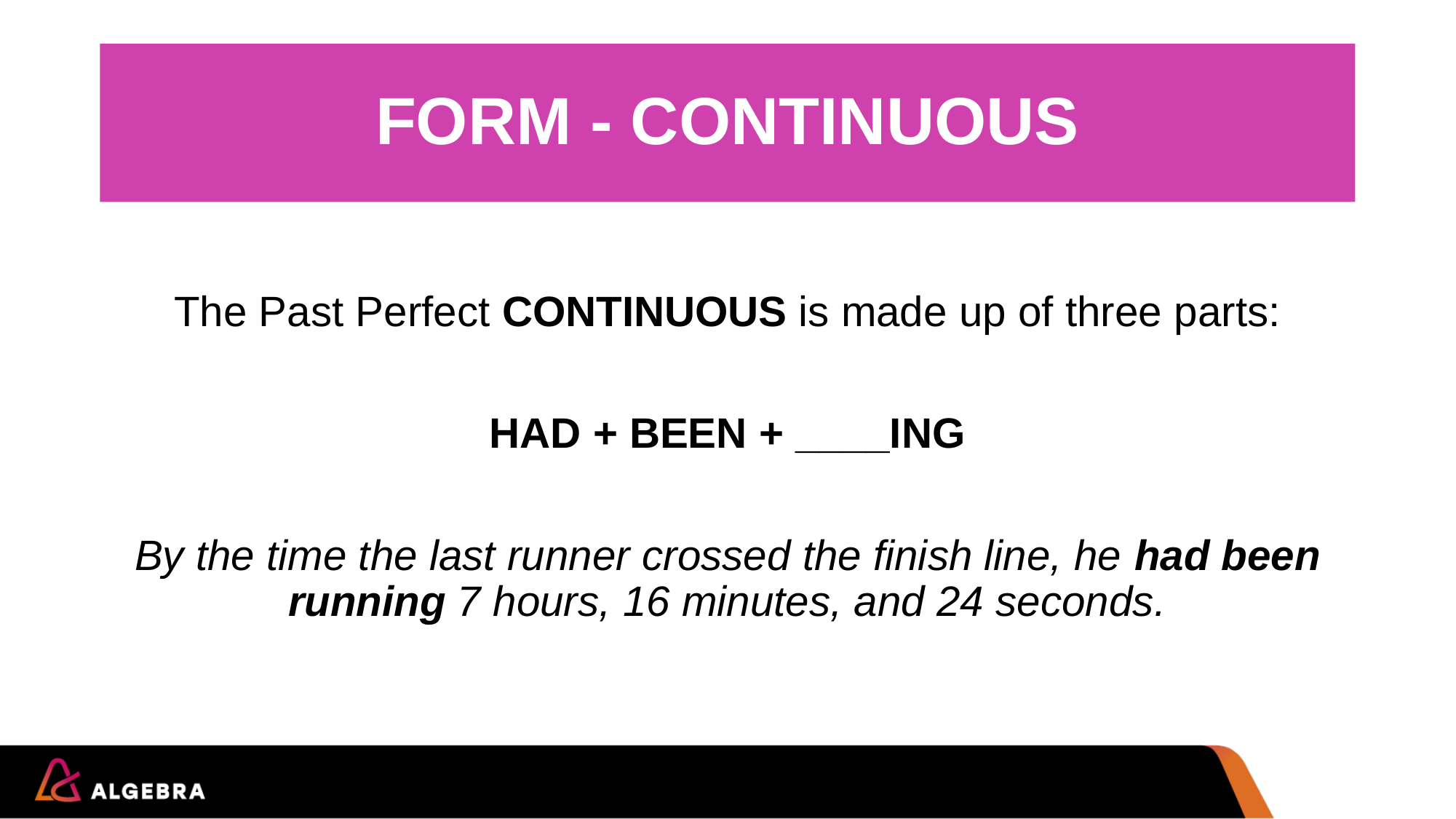

# FORM - CONTINUOUS

The Past Perfect CONTINUOUS is made up of three parts:

HAD + BEEN + ____ING

By the time the last runner crossed the finish line, he had been running 7 hours, 16 minutes, and 24 seconds.